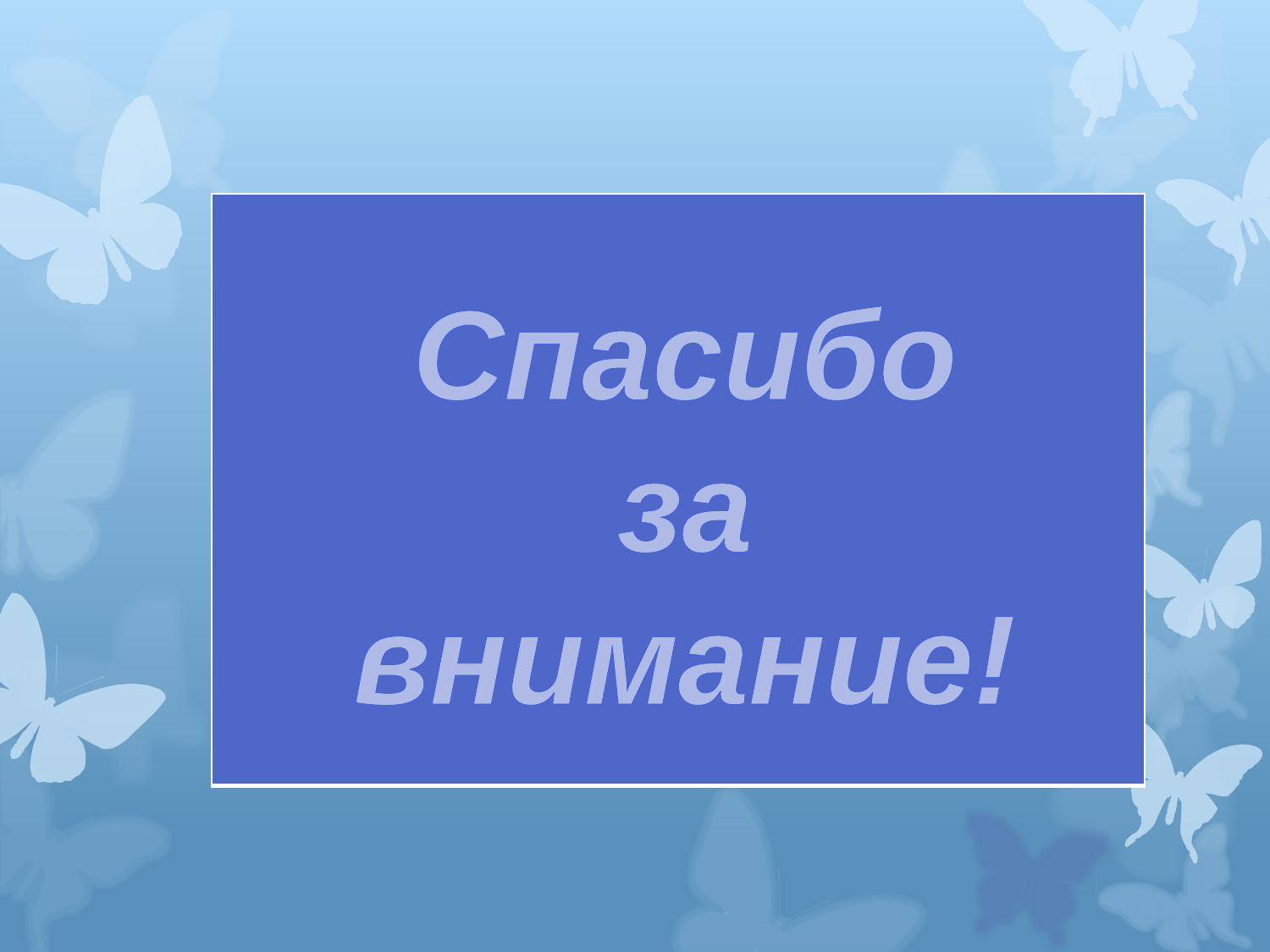

|  |
| --- |
Спасибо
 за
внимание!